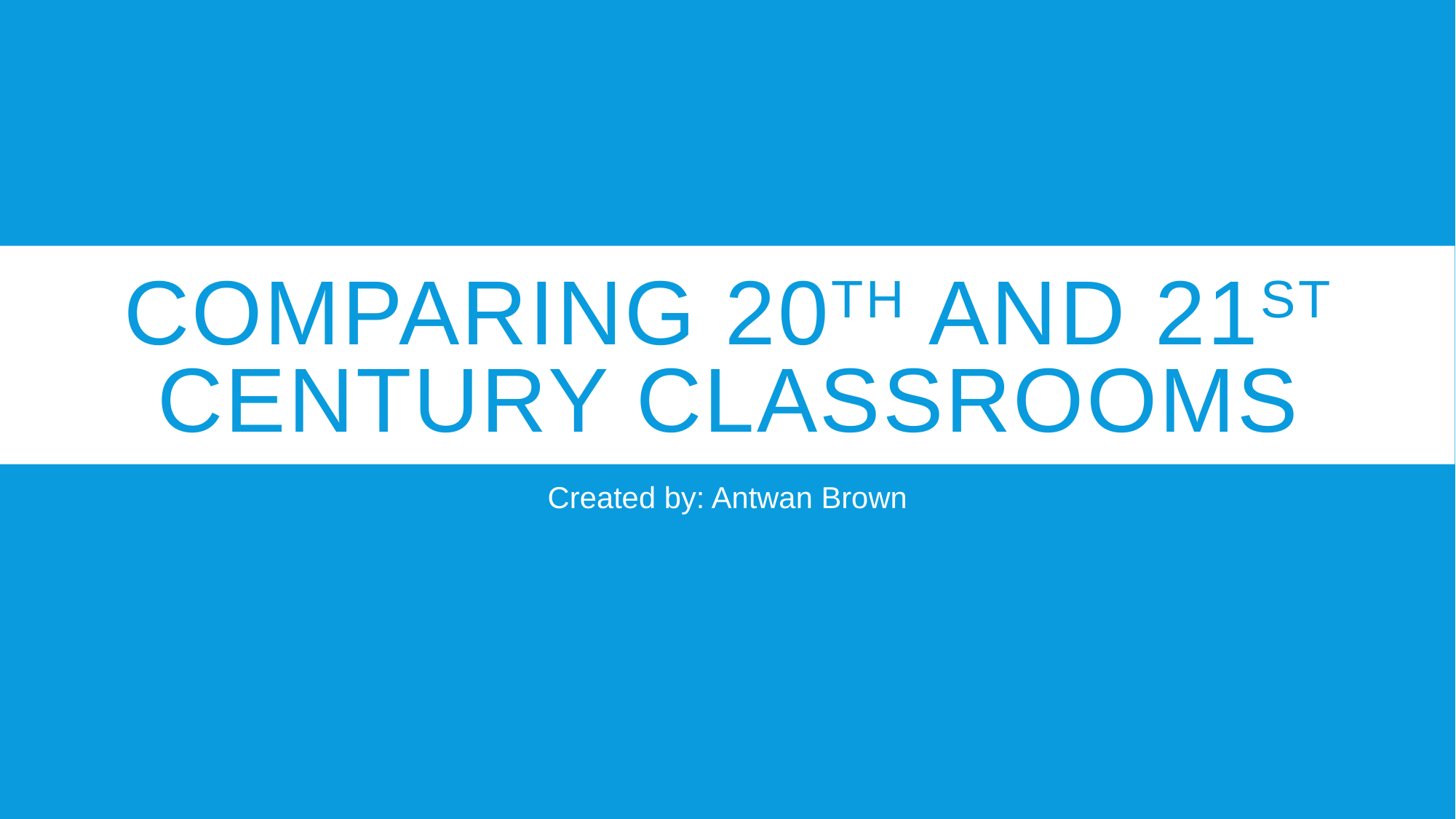

# Comparing 20th and 21st Century Classrooms
Created by: Antwan Brown